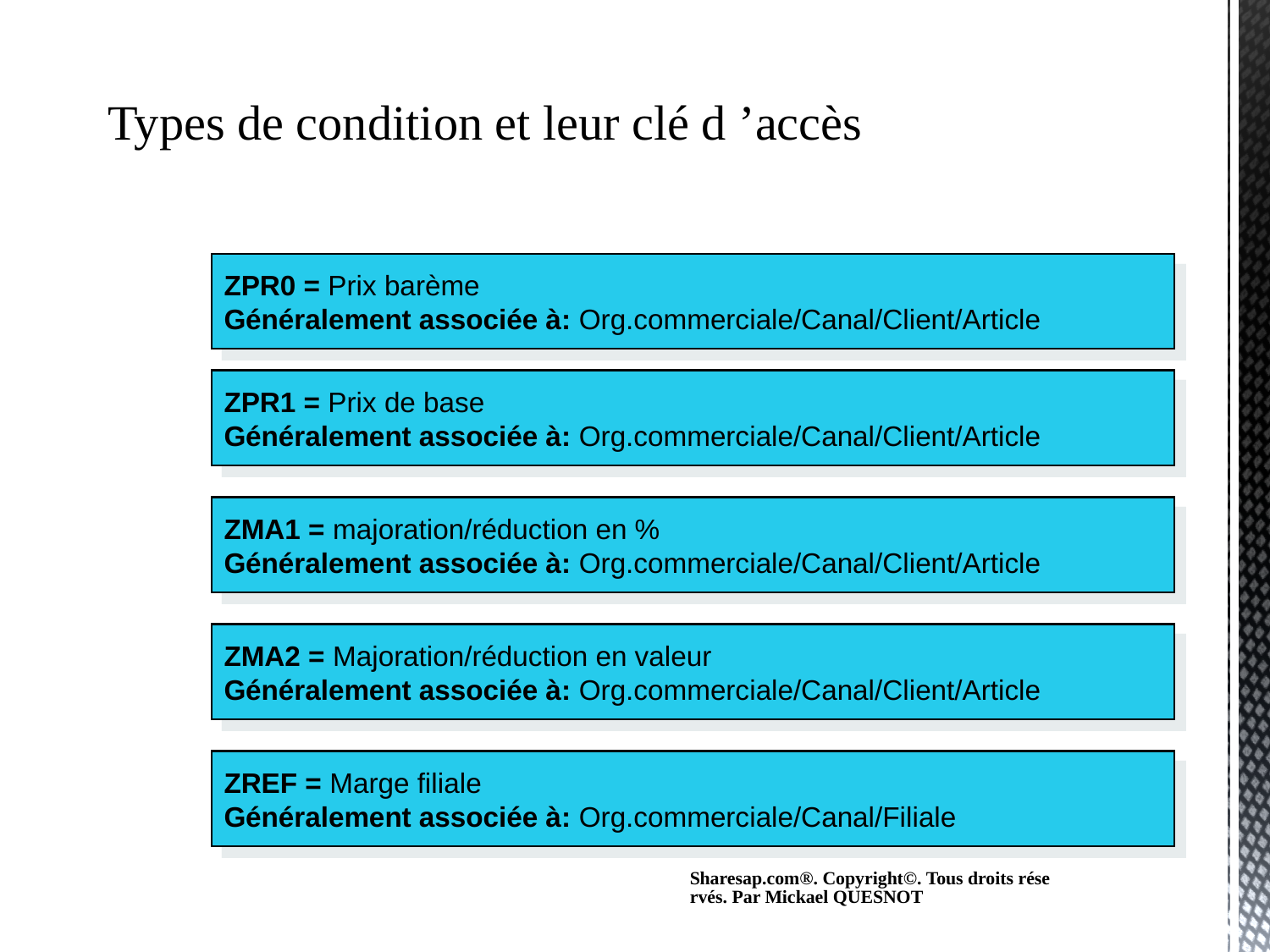

# Types de condition et leur clé d ’accès
ZPR0 = Prix barème
Généralement associée à: Org.commerciale/Canal/Client/Article
ZPR1 = Prix de base
Généralement associée à: Org.commerciale/Canal/Client/Article
ZMA1 = majoration/réduction en %
Généralement associée à: Org.commerciale/Canal/Client/Article
ZMA2 = Majoration/réduction en valeur
Généralement associée à: Org.commerciale/Canal/Client/Article
ZREF = Marge filiale
Généralement associée à: Org.commerciale/Canal/Filiale
Sharesap.com®. Copyright©. Tous droits réservés. Par Mickael QUESNOT